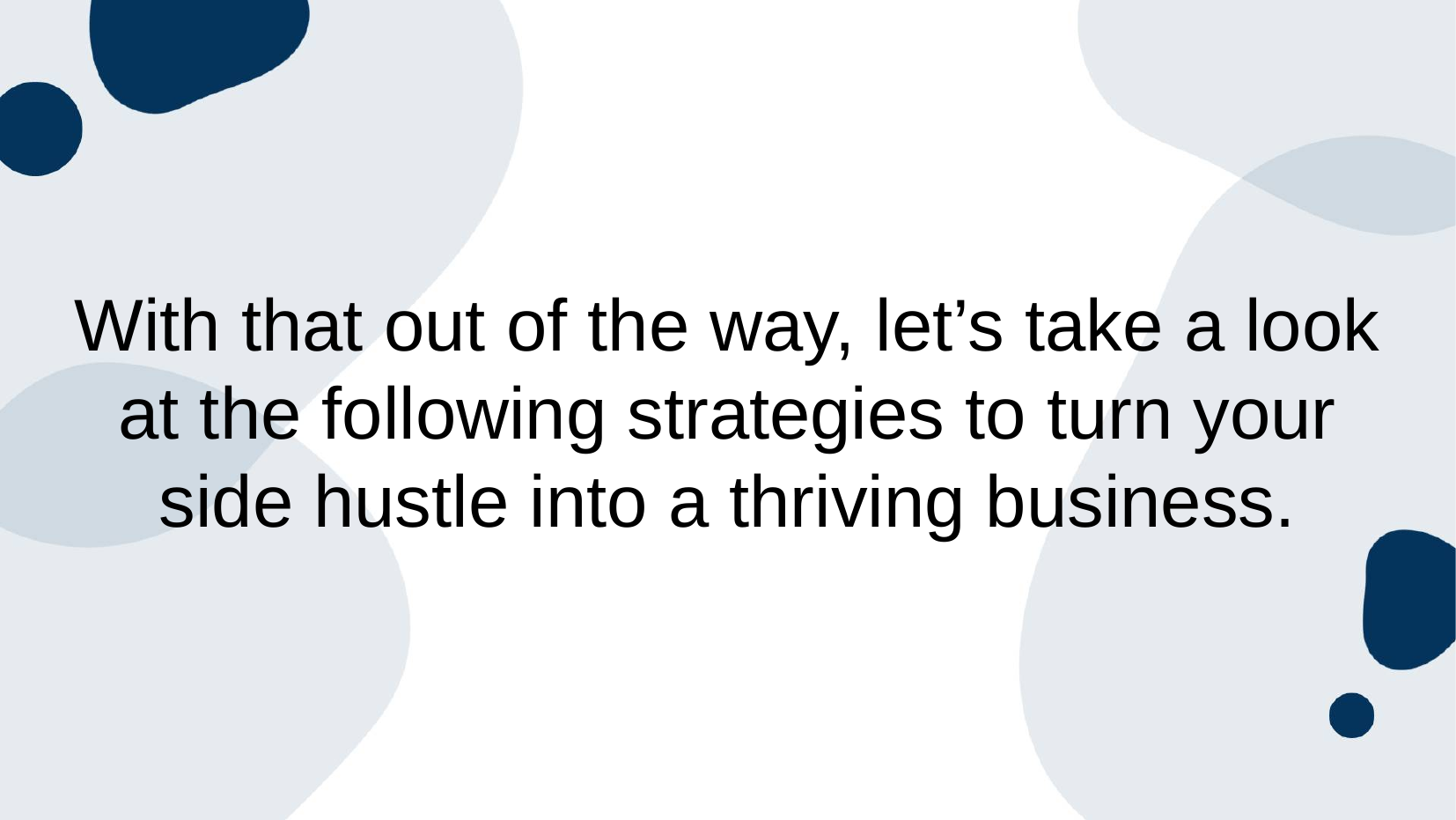

# With that out of the way, let’s take a look at the following strategies to turn your side hustle into a thriving business.